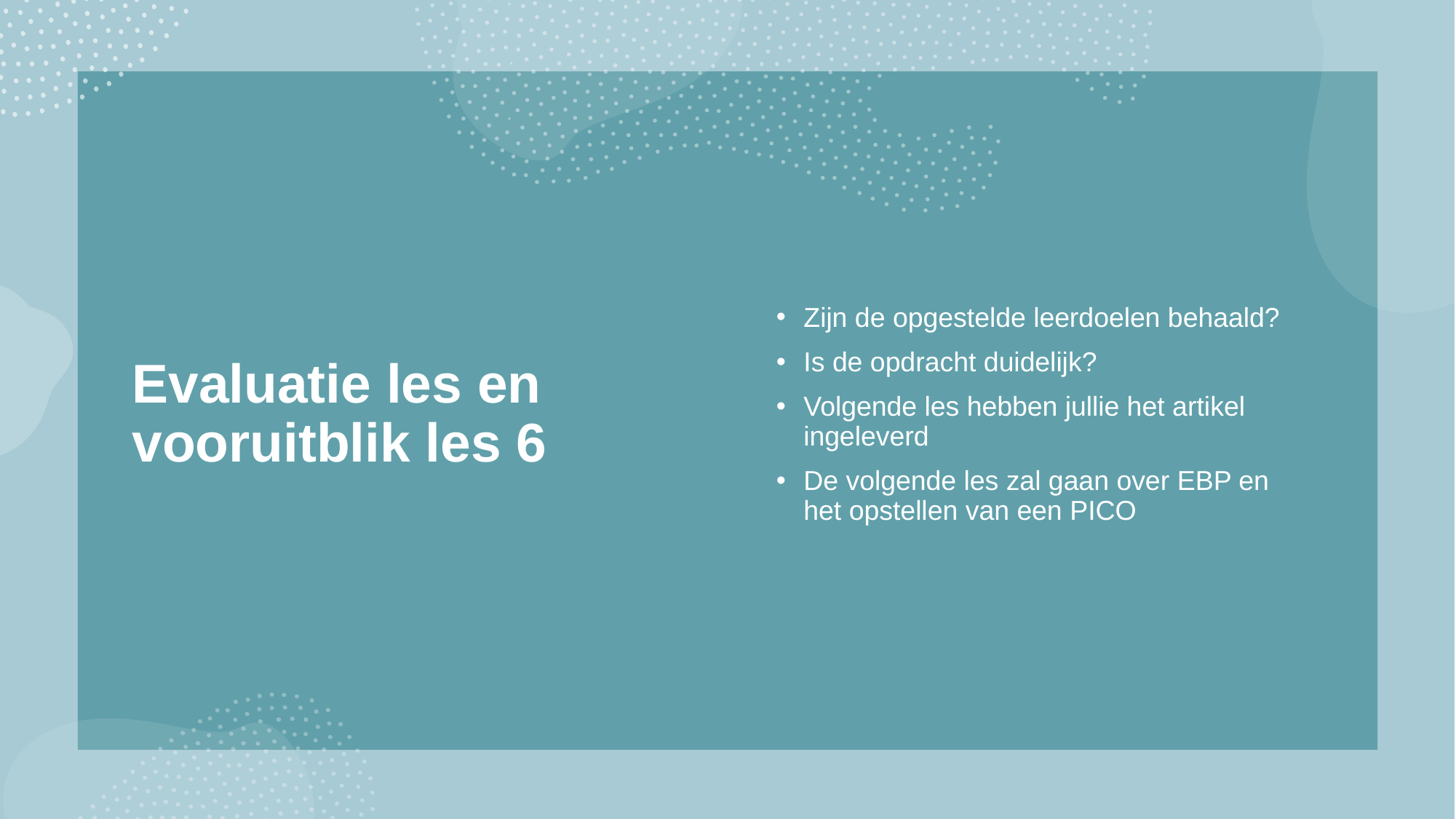

# Evaluatie les en vooruitblik les 6
Zijn de opgestelde leerdoelen behaald?
Is de opdracht duidelijk?
Volgende les hebben jullie het artikel ingeleverd
De volgende les zal gaan over EBP en het opstellen van een PICO